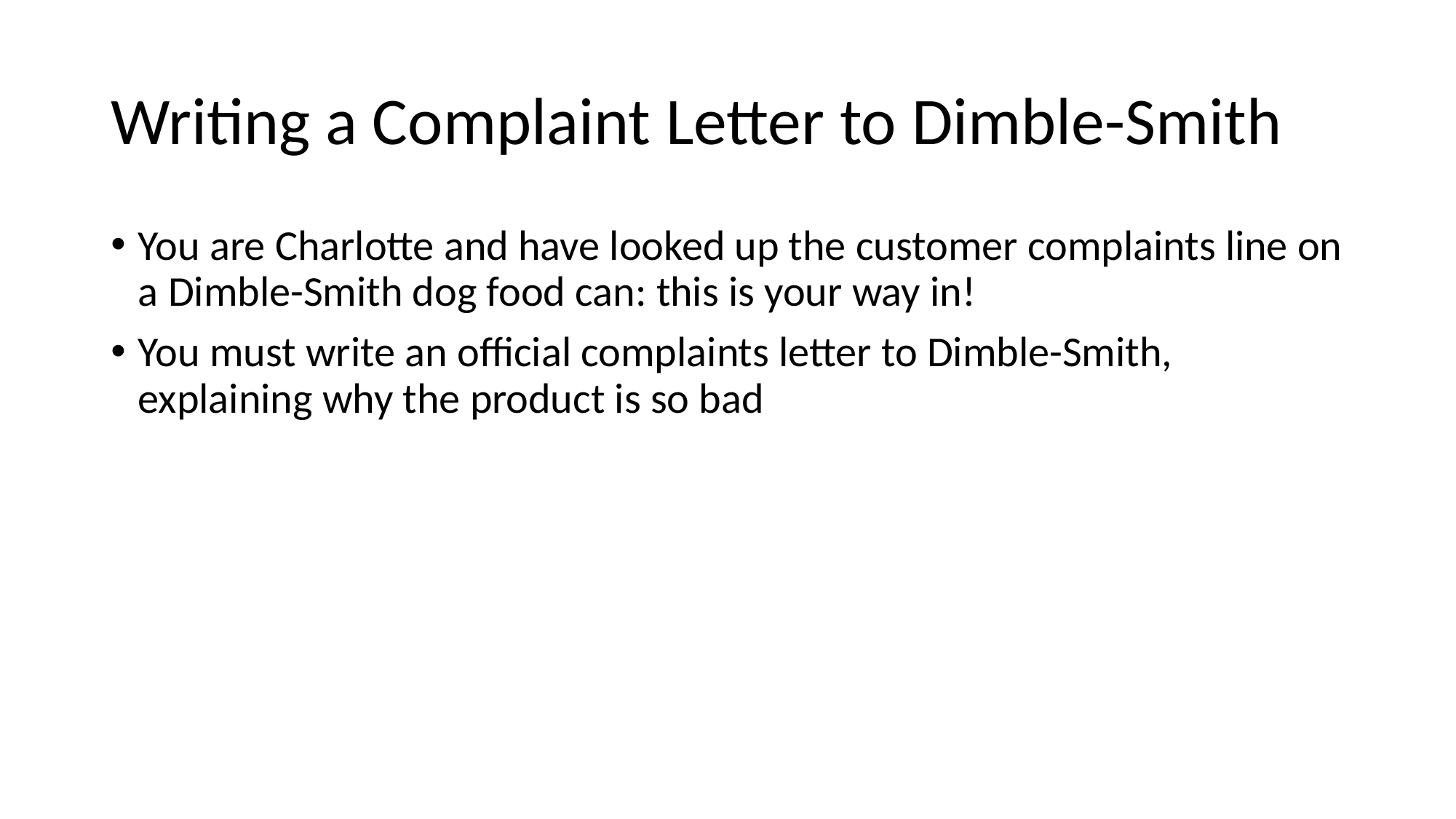

# Writing a Complaint Letter to Dimble-Smith
You are Charlotte and have looked up the customer complaints line on a Dimble-Smith dog food can: this is your way in!
You must write an official complaints letter to Dimble-Smith, explaining why the product is so bad